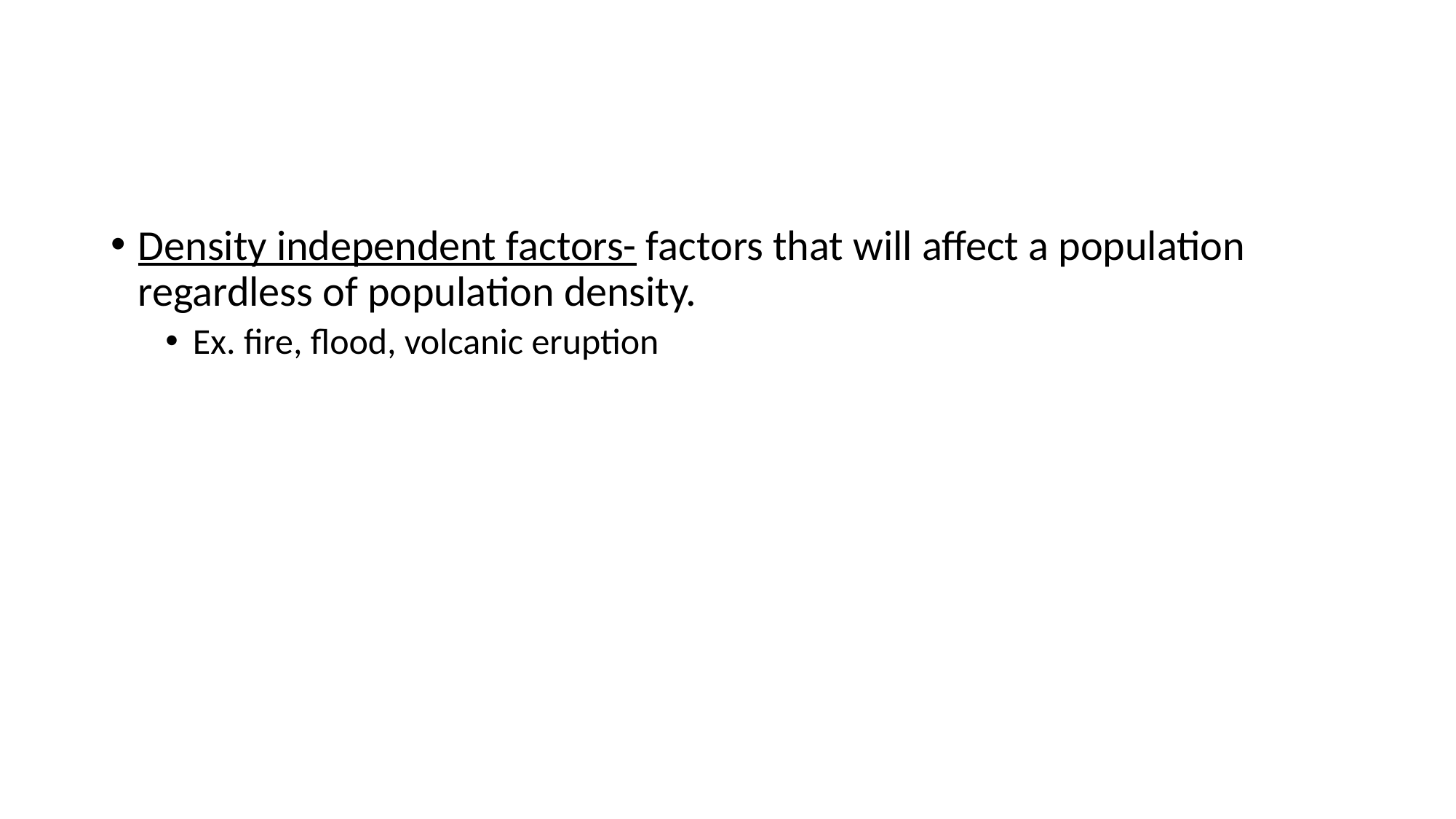

#
Density independent factors- factors that will affect a population regardless of population density.
Ex. fire, flood, volcanic eruption